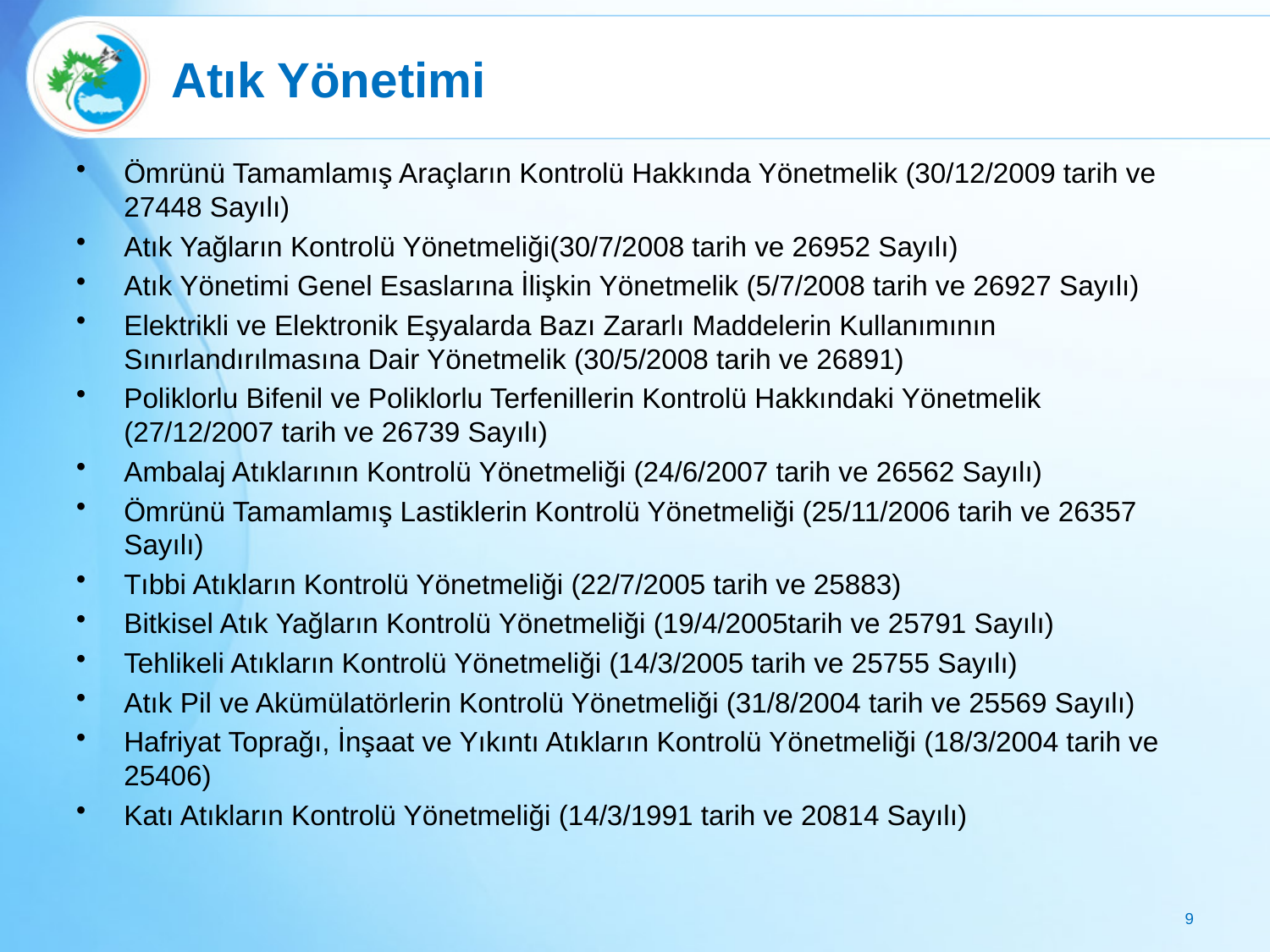

# Atık Yönetimi
Ömrünü Tamamlamış Araçların Kontrolü Hakkında Yönetmelik (30/12/2009 tarih ve 27448 Sayılı)
Atık Yağların Kontrolü Yönetmeliği(30/7/2008 tarih ve 26952 Sayılı)
Atık Yönetimi Genel Esaslarına İlişkin Yönetmelik (5/7/2008 tarih ve 26927 Sayılı)
Elektrikli ve Elektronik Eşyalarda Bazı Zararlı Maddelerin Kullanımının Sınırlandırılmasına Dair Yönetmelik (30/5/2008 tarih ve 26891)
Poliklorlu Bifenil ve Poliklorlu Terfenillerin Kontrolü Hakkındaki Yönetmelik (27/12/2007 tarih ve 26739 Sayılı)
Ambalaj Atıklarının Kontrolü Yönetmeliği (24/6/2007 tarih ve 26562 Sayılı)
Ömrünü Tamamlamış Lastiklerin Kontrolü Yönetmeliği (25/11/2006 tarih ve 26357 Sayılı)
Tıbbi Atıkların Kontrolü Yönetmeliği (22/7/2005 tarih ve 25883)
Bitkisel Atık Yağların Kontrolü Yönetmeliği (19/4/2005tarih ve 25791 Sayılı)
Tehlikeli Atıkların Kontrolü Yönetmeliği (14/3/2005 tarih ve 25755 Sayılı)
Atık Pil ve Akümülatörlerin Kontrolü Yönetmeliği (31/8/2004 tarih ve 25569 Sayılı)
Hafriyat Toprağı, İnşaat ve Yıkıntı Atıkların Kontrolü Yönetmeliği (18/3/2004 tarih ve 25406)
Katı Atıkların Kontrolü Yönetmeliği (14/3/1991 tarih ve 20814 Sayılı)
9